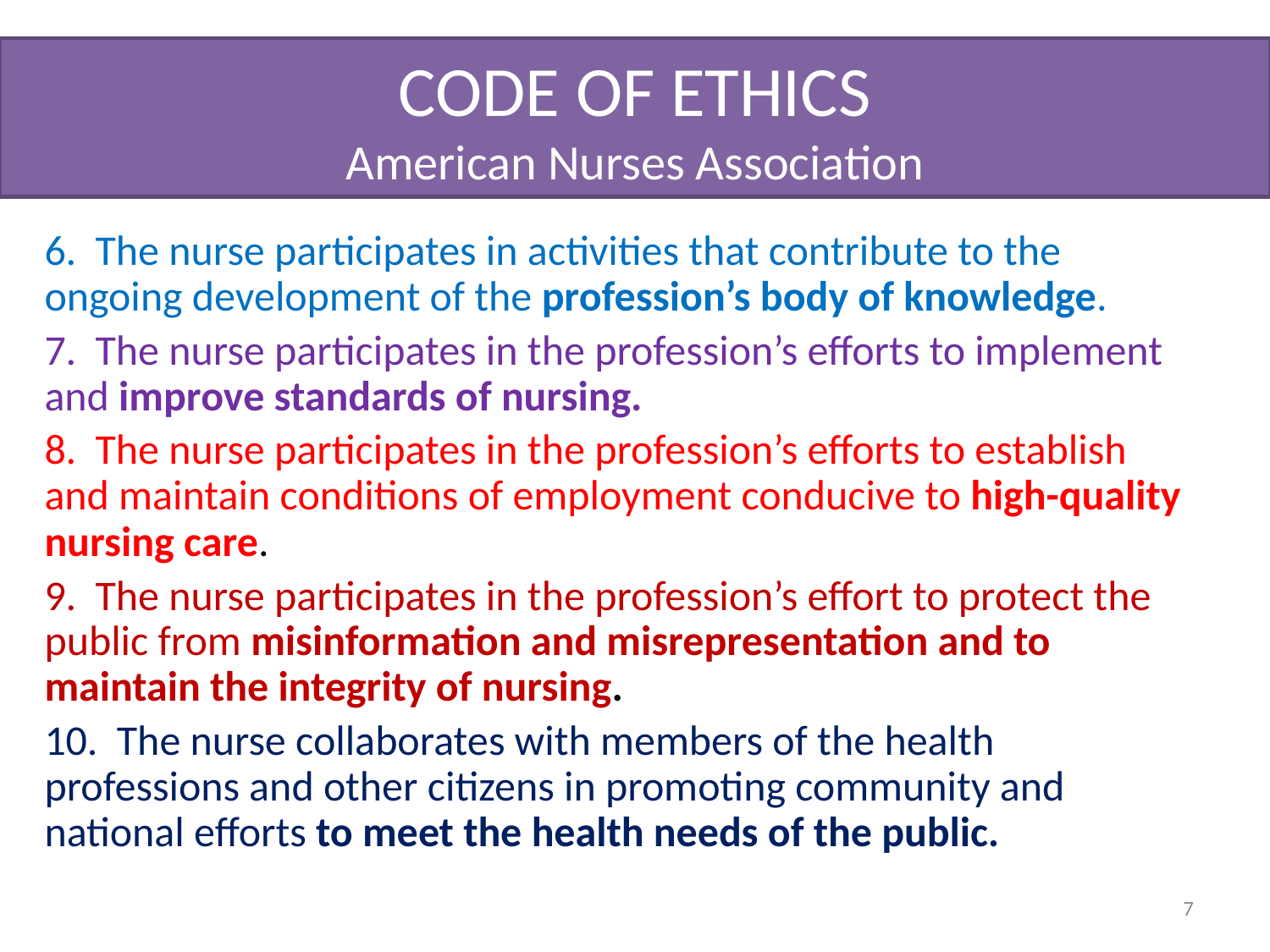

# CODE OF ETHICS American Nurses Association
6.  The nurse participates in activities that contribute to the ongoing development of the profession’s body of knowledge.
7.  The nurse participates in the profession’s efforts to implement and improve standards of nursing.
8.  The nurse participates in the profession’s efforts to establish and maintain conditions of employment conducive to high-quality nursing care.
9.  The nurse participates in the profession’s effort to protect the public from misinformation and misrepresentation and to maintain the integrity of nursing.
10.  The nurse collaborates with members of the health professions and other citizens in promoting community and national efforts to meet the health needs of the public.
7